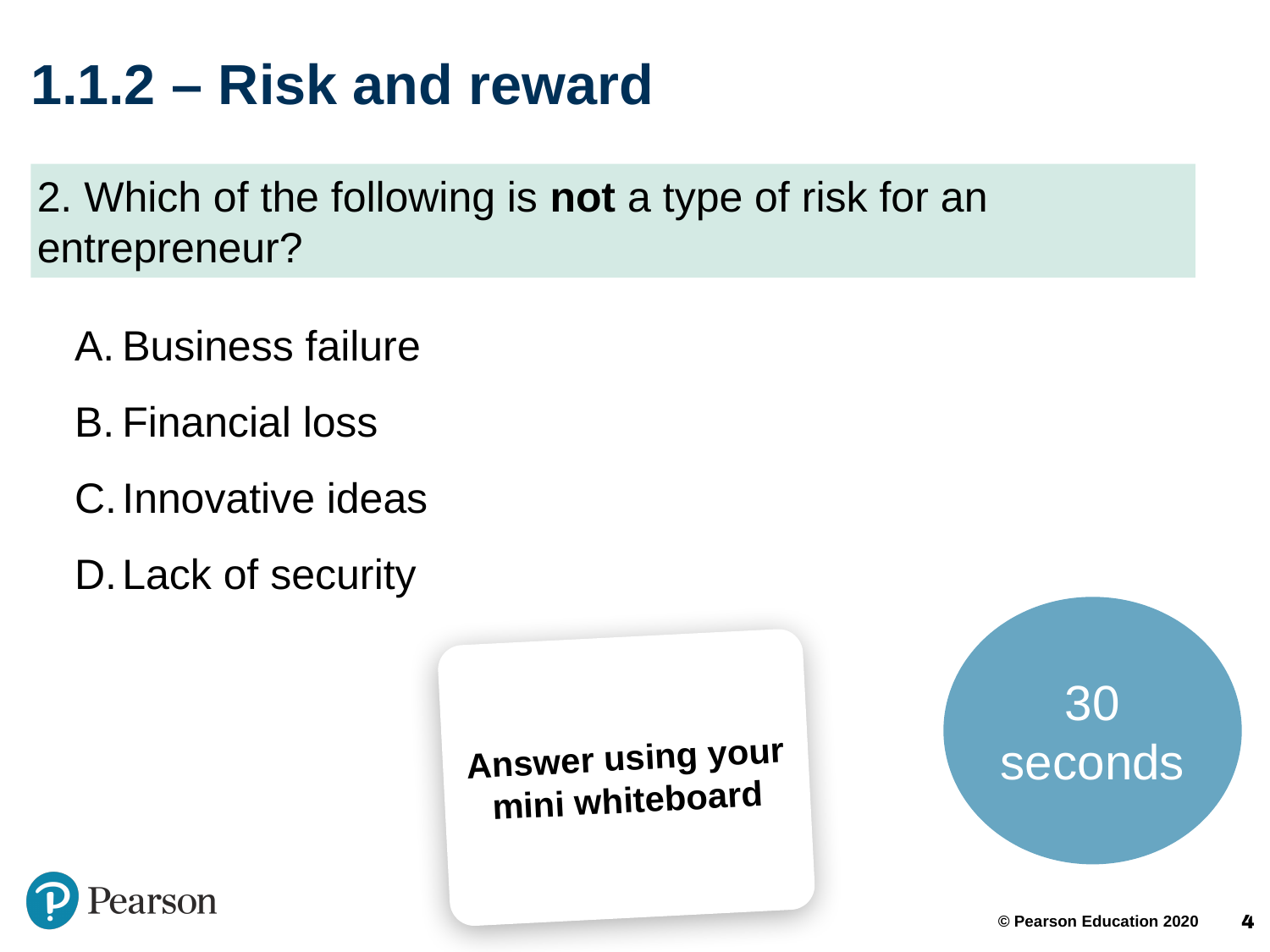

# 1.1.2 – Risk and reward
2. Which of the following is not a type of risk for an entrepreneur?
Business failure
Financial loss
Innovative ideas
Lack of security

30 seconds

Answer using your mini whiteboard

4